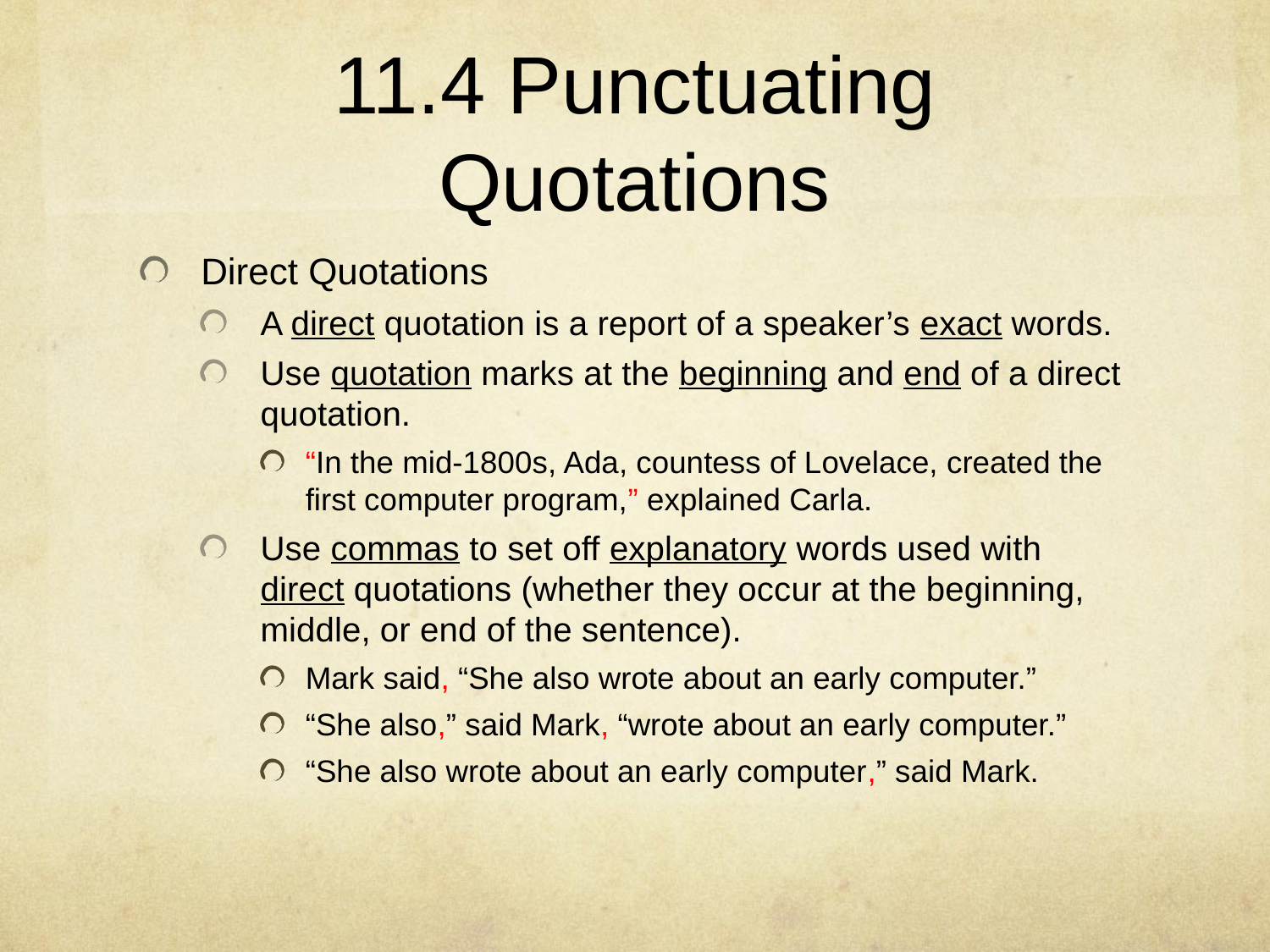

# 11.4 Punctuating Quotations
Direct Quotations
A direct quotation is a report of a speaker’s exact words.
Use quotation marks at the beginning and end of a direct quotation.
“In the mid-1800s, Ada, countess of Lovelace, created the first computer program,” explained Carla.
Use commas to set off explanatory words used with direct quotations (whether they occur at the beginning, middle, or end of the sentence).
Mark said, “She also wrote about an early computer.”
“She also,” said Mark, “wrote about an early computer.”
“She also wrote about an early computer,” said Mark.